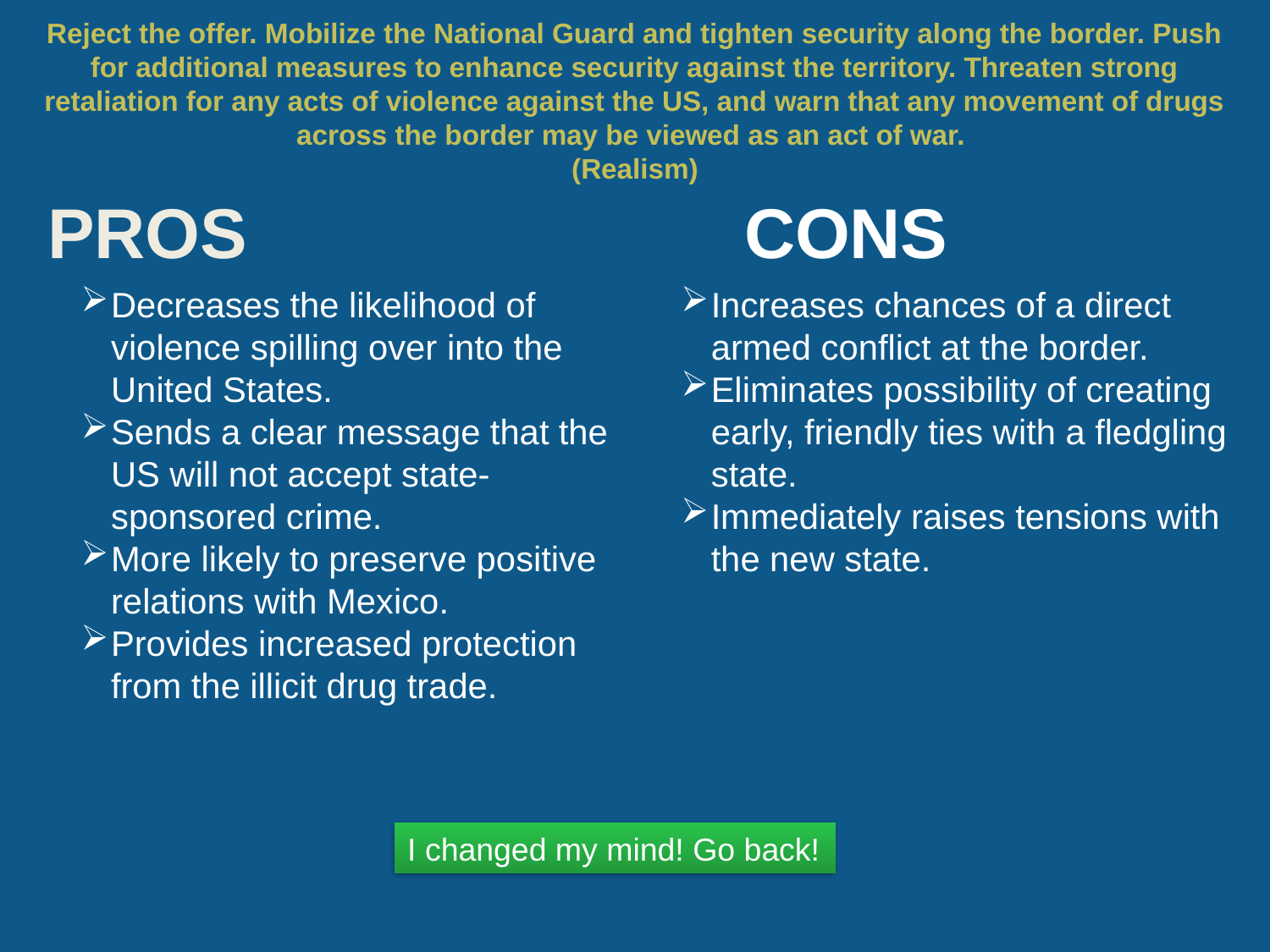

# Reject the offer. Mobilize the National Guard and tighten security along the border. Push for additional measures to enhance security against the territory. Threaten strong retaliation for any acts of violence against the US, and warn that any movement of drugs across the border may be viewed as an act of war. (Realism)
Decreases the likelihood of violence spilling over into the United States.
Sends a clear message that the US will not accept state-sponsored crime.
More likely to preserve positive relations with Mexico.
Provides increased protection from the illicit drug trade.
Increases chances of a direct armed conflict at the border.
Eliminates possibility of creating early, friendly ties with a fledgling state.
Immediately raises tensions with the new state.